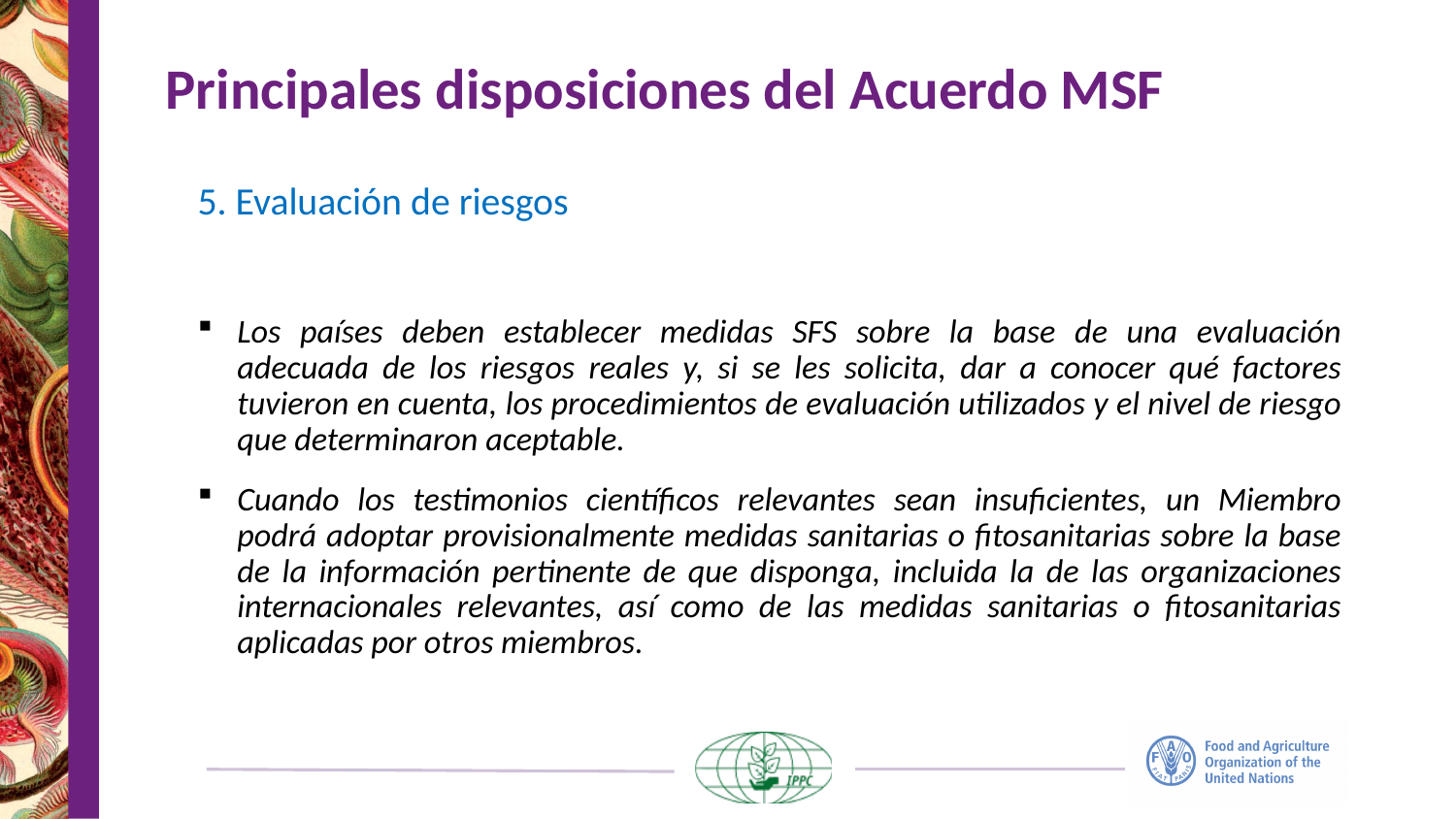

# Principales disposiciones del Acuerdo MSF
5. Evaluación de riesgos

Los países deben establecer medidas SFS sobre la base de una evaluación adecuada de los riesgos reales y, si se les solicita, dar a conocer qué factores tuvieron en cuenta, los procedimientos de evaluación utilizados y el nivel de riesgo que determinaron aceptable.
Cuando los testimonios científicos relevantes sean insuficientes, un Miembro podrá adoptar provisionalmente medidas sanitarias o fitosanitarias sobre la base de la información pertinente de que disponga, incluida la de las organizaciones internacionales relevantes, así como de las medidas sanitarias o fitosanitarias aplicadas por otros miembros.